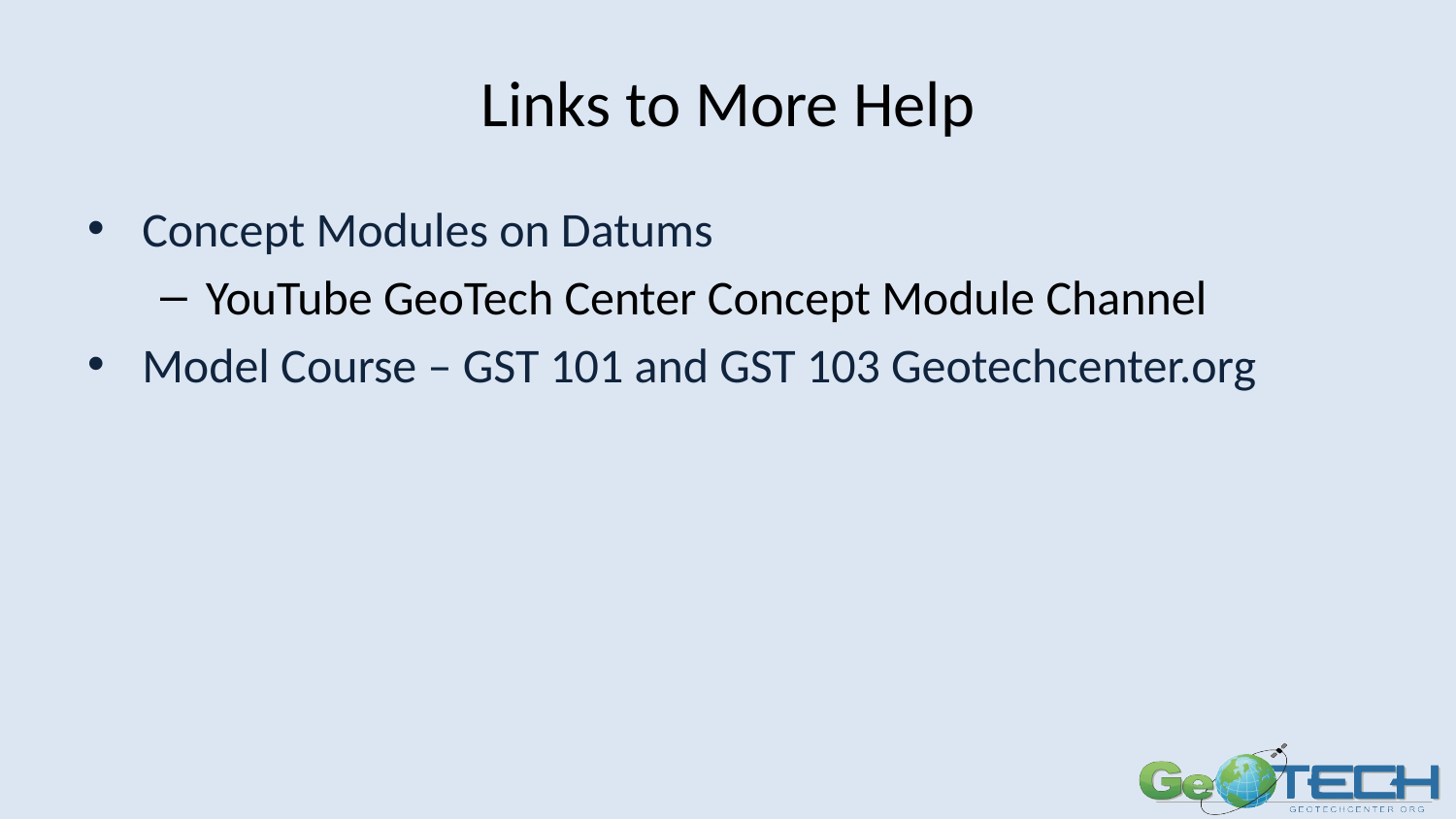

# Links to More Help
Concept Modules on Datums
YouTube GeoTech Center Concept Module Channel
Model Course – GST 101 and GST 103 Geotechcenter.org